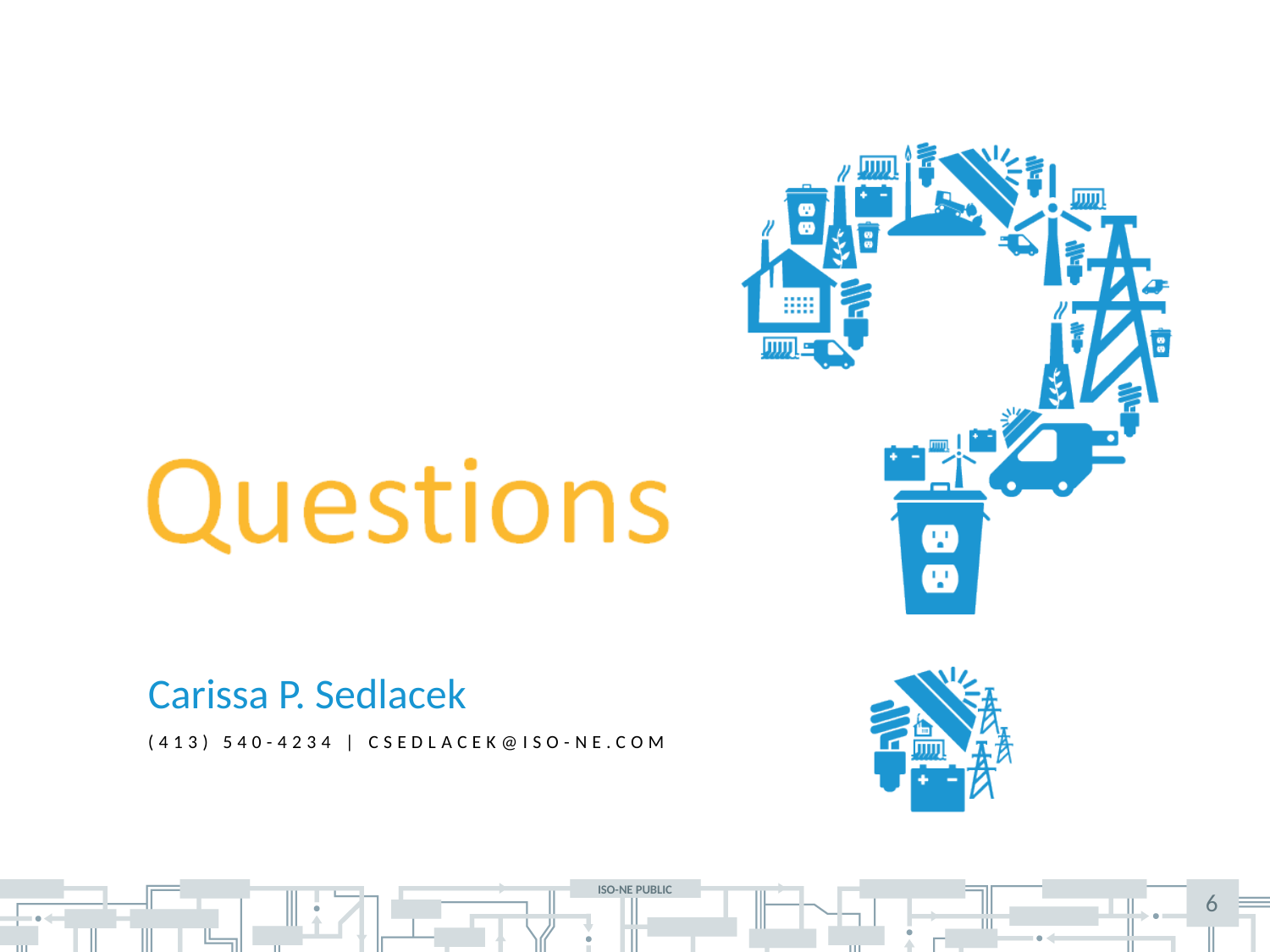

Carissa P. Sedlacek
(413) 540-4234 | CSEDLACEK@ISO-NE.COM
6